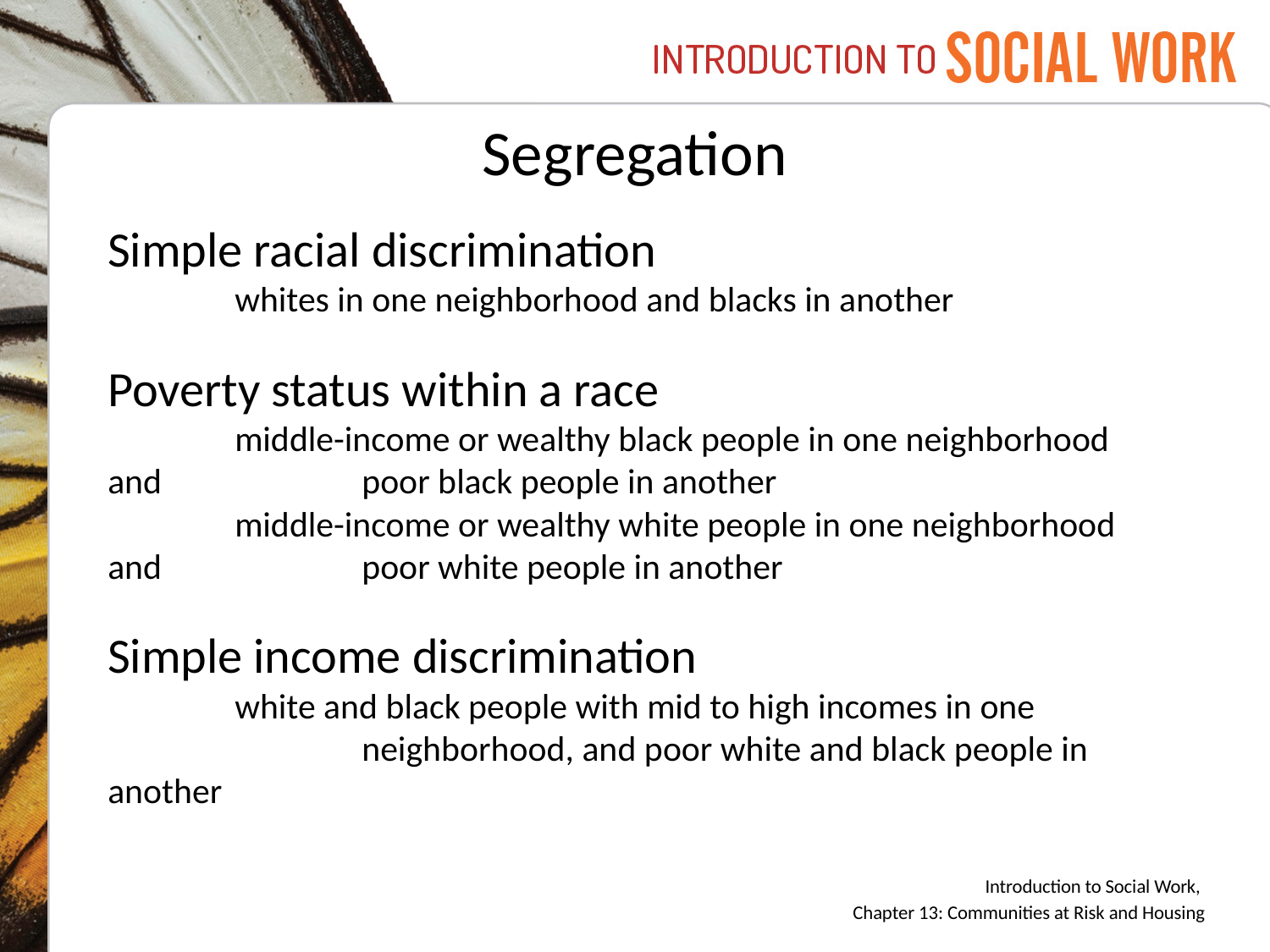

# Segregation
Simple racial discrimination
	whites in one neighborhood and blacks in another

Poverty status within a race
	middle-income or wealthy black people in one neighborhood and 		poor black people in another
	middle-income or wealthy white people in one neighborhood and 		poor white people in another

Simple income discrimination
	white and black people with mid to high incomes in one 			neighborhood, and poor white and black people in another

Introduction to Social Work,
Chapter 13: Communities at Risk and Housing